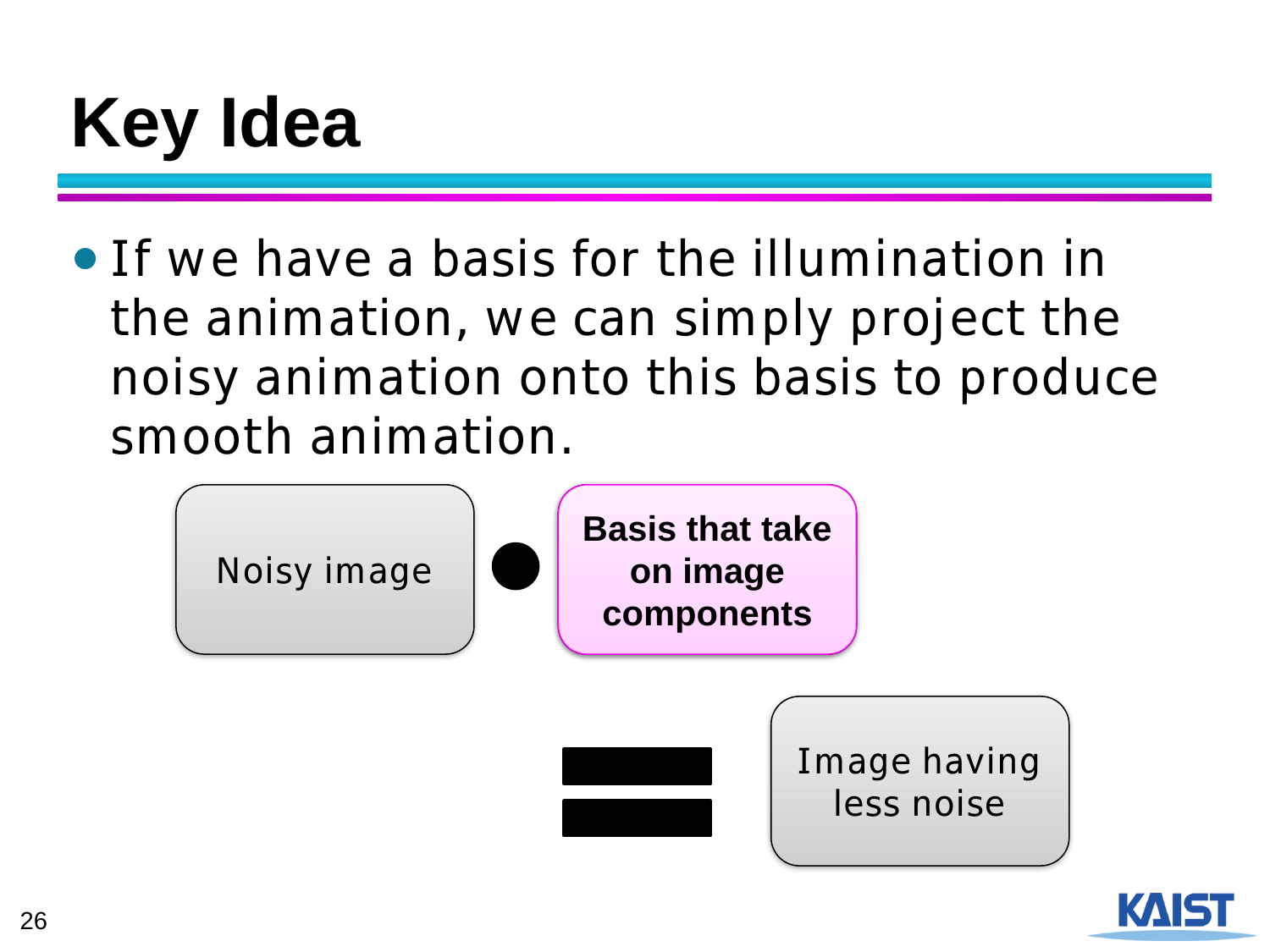

# Key Idea
If we have a basis for the illumination in the animation, we can simply project the noisy animation onto this basis to produce smooth animation.
Noisy image
Basis that take on image components
Basis that take on image components

Image having less noise